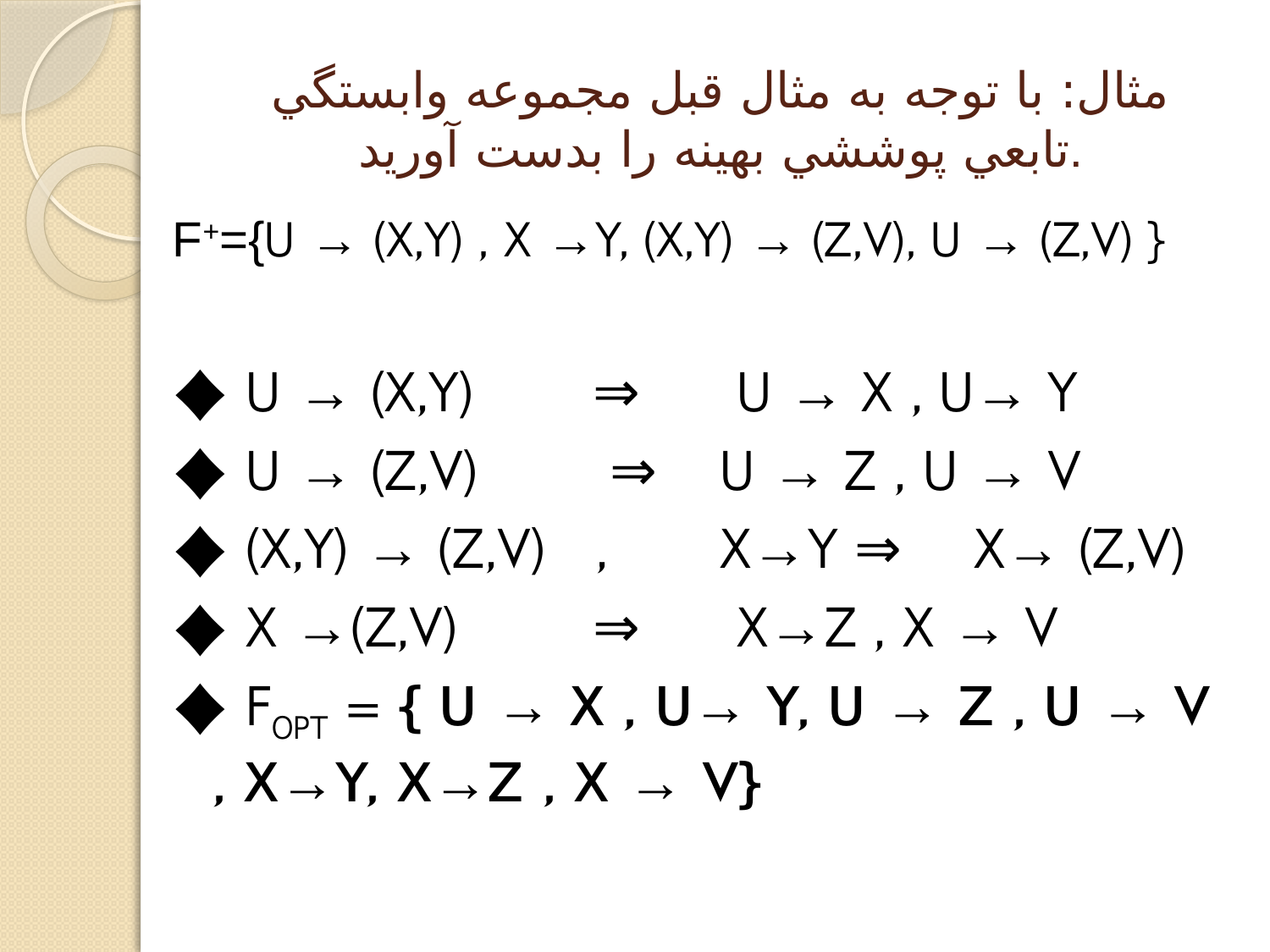

# مثال: با توجه به مثال قبل مجموعه وابستگي تابعي پوششي بهينه را بدست آوريد.
F+={U → (X,Y) , X →Y, (X,Y) → (Z,V), U → (Z,V) }

♦ U → (X,Y) 	⇒	 U → X , U→ Y
♦ U → (Z,V)	 ⇒ 	U → Z , U → V
♦ (X,Y) → (Z,V)   ,	X→Y ⇒ 	X→ (Z,V)
♦ X →(Z,V) 	⇒	 X→Z , X → V
♦ FOPT = { U → X , U→ Y, U → Z , U → V , X→Y, X→Z , X → V}